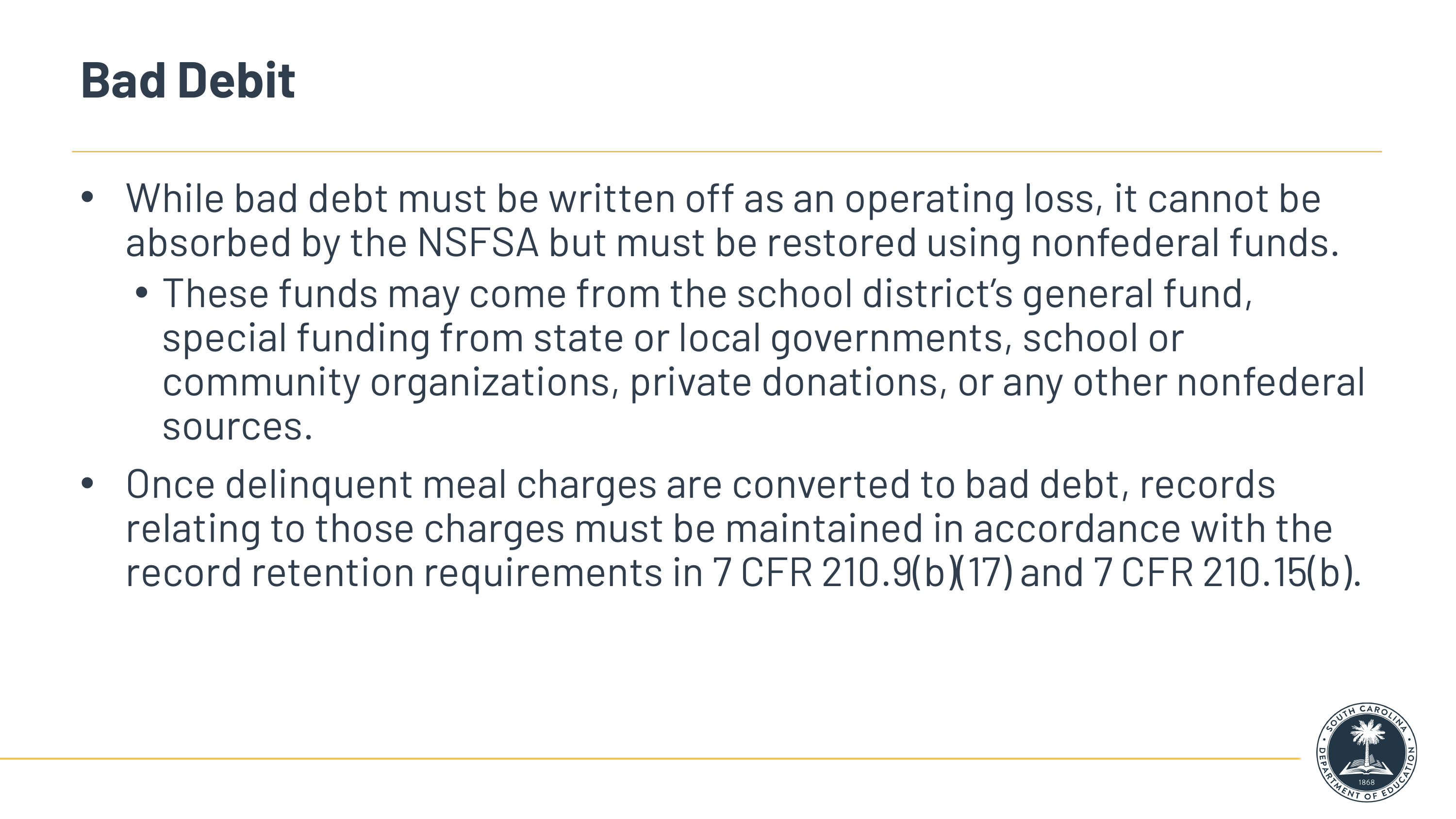

# Bad Debit
While bad debt must be written off as an operating loss, it cannot be absorbed by the NSFSA but must be restored using nonfederal funds.
These funds may come from the school district’s general fund, special funding from state or local governments, school or community organizations, private donations, or any other nonfederal sources.
Once delinquent meal charges are converted to bad debt, records relating to those charges must be maintained in accordance with the record retention requirements in 7 CFR 210.9(b)(17) and 7 CFR 210.15(b).